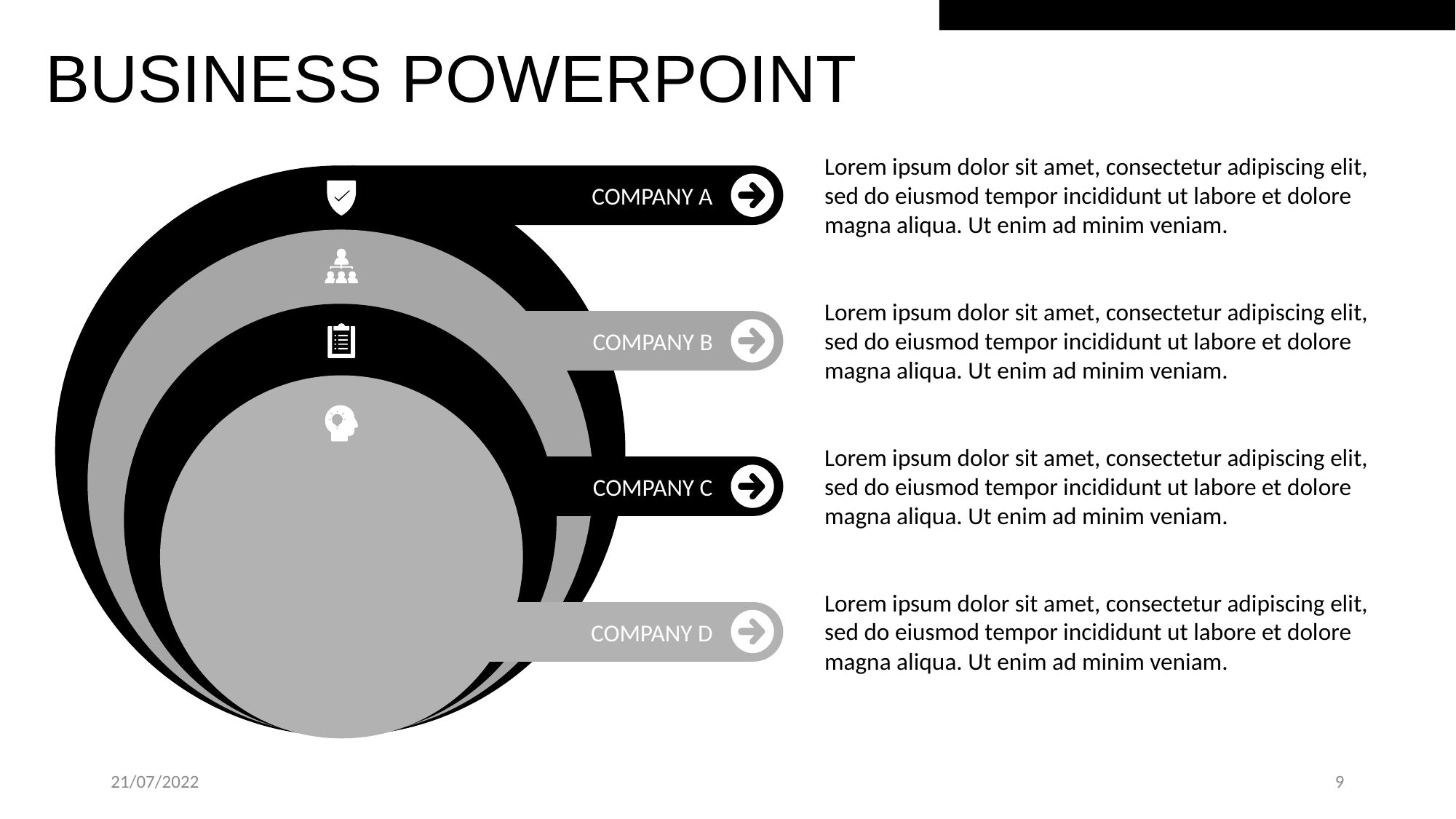

BUSINESS POWERPOINT
Lorem ipsum dolor sit amet, consectetur adipiscing elit, sed do eiusmod tempor incididunt ut labore et dolore magna aliqua. Ut enim ad minim veniam.

COMPANY A

Lorem ipsum dolor sit amet, consectetur adipiscing elit, sed do eiusmod tempor incididunt ut labore et dolore magna aliqua. Ut enim ad minim veniam.

COMPANY B

Lorem ipsum dolor sit amet, consectetur adipiscing elit, sed do eiusmod tempor incididunt ut labore et dolore magna aliqua. Ut enim ad minim veniam.

COMPANY C
Lorem ipsum dolor sit amet, consectetur adipiscing elit, sed do eiusmod tempor incididunt ut labore et dolore magna aliqua. Ut enim ad minim veniam.

COMPANY D
21/07/2022
9